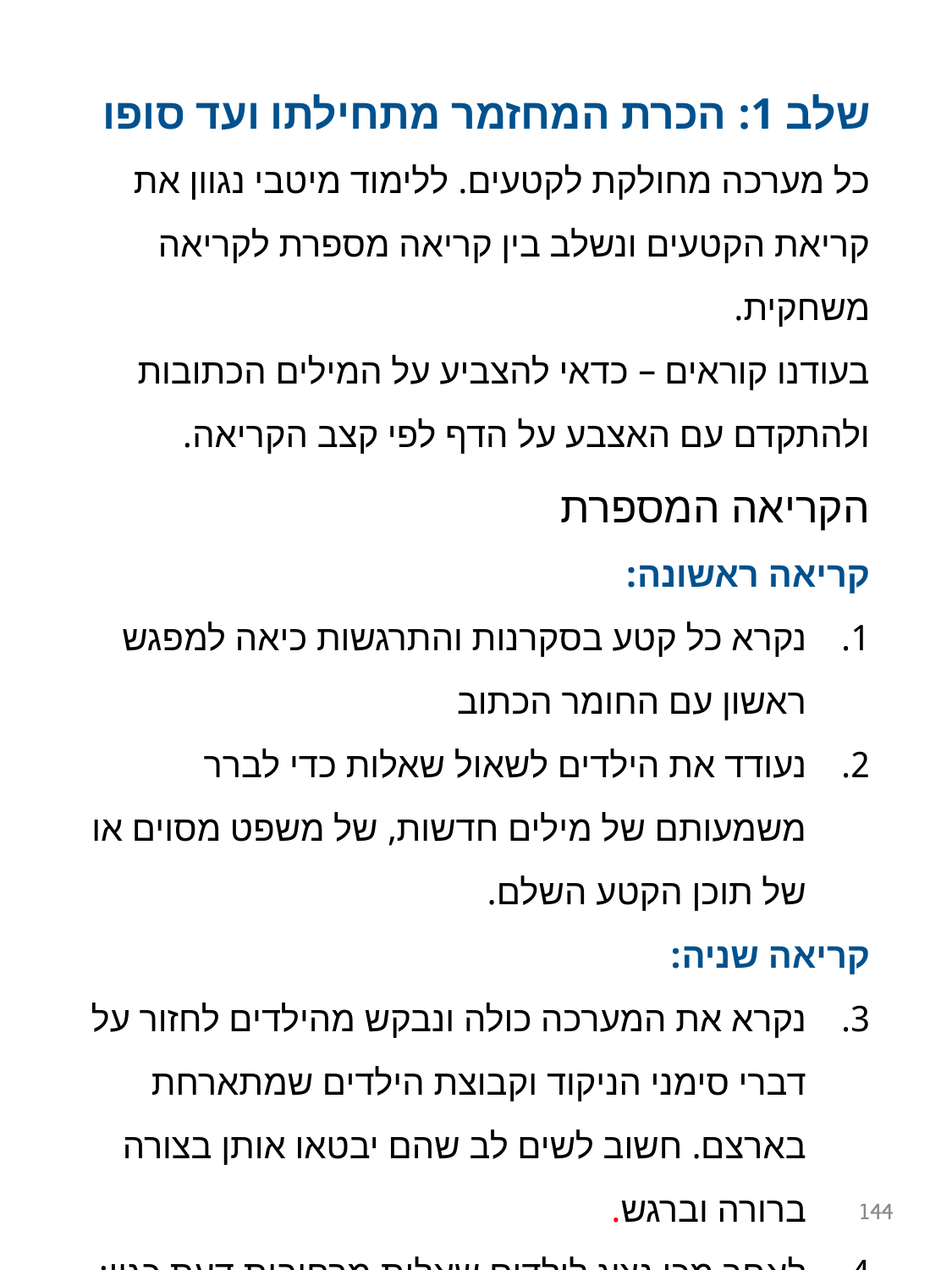

שלב 1: הכרת המחזמר מתחילתו ועד סופו
כל מערכה מחולקת לקטעים. ללימוד מיטבי נגוון את קריאת הקטעים ונשלב בין קריאה מספרת לקריאה משחקית.
בעודנו קוראים – כדאי להצביע על המילים הכתובות ולהתקדם עם האצבע על הדף לפי קצב הקריאה.
הקריאה המספרת
קריאה ראשונה:
נקרא כל קטע בסקרנות והתרגשות כיאה למפגש ראשון עם החומר הכתוב
נעודד את הילדים לשאול שאלות כדי לברר משמעותם של מילים חדשות, של משפט מסוים או של תוכן הקטע השלם.
קריאה שניה:
נקרא את המערכה כולה ונבקש מהילדים לחזור על דברי סימני הניקוד וקבוצת הילדים שמתארחת בארצם. חשוב לשים לב שהם יבטאו אותן בצורה ברורה וברגש.
לאחר מכן נציג לילדים שאלות מרחיבות דעת כגון:
  אילו תכונות יש לסימן הניקוד או לצמד הסימנים?

144